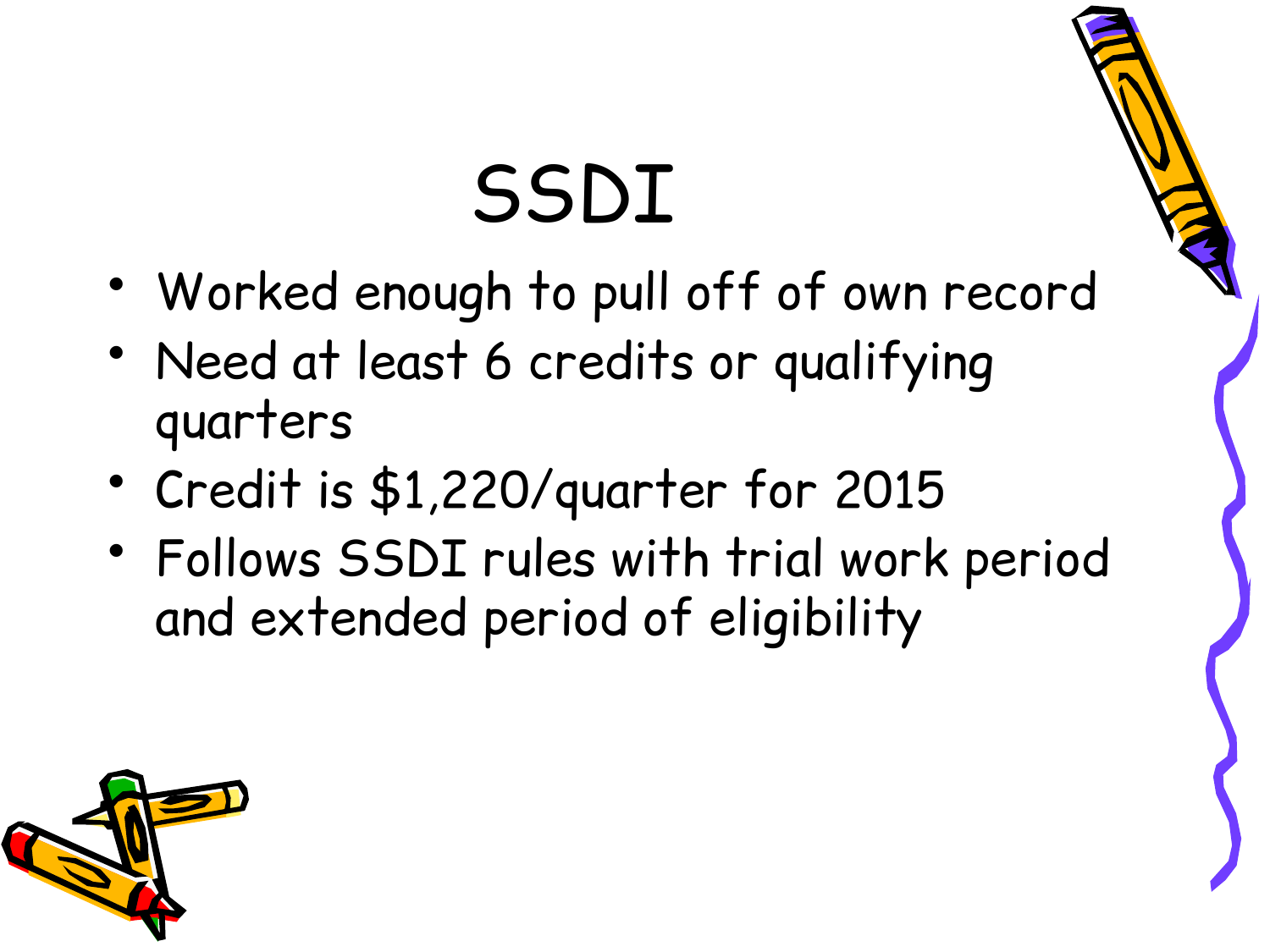

# SSDI
Worked enough to pull off of own record
Need at least 6 credits or qualifying quarters
Credit is $1,220/quarter for 2015
Follows SSDI rules with trial work period and extended period of eligibility